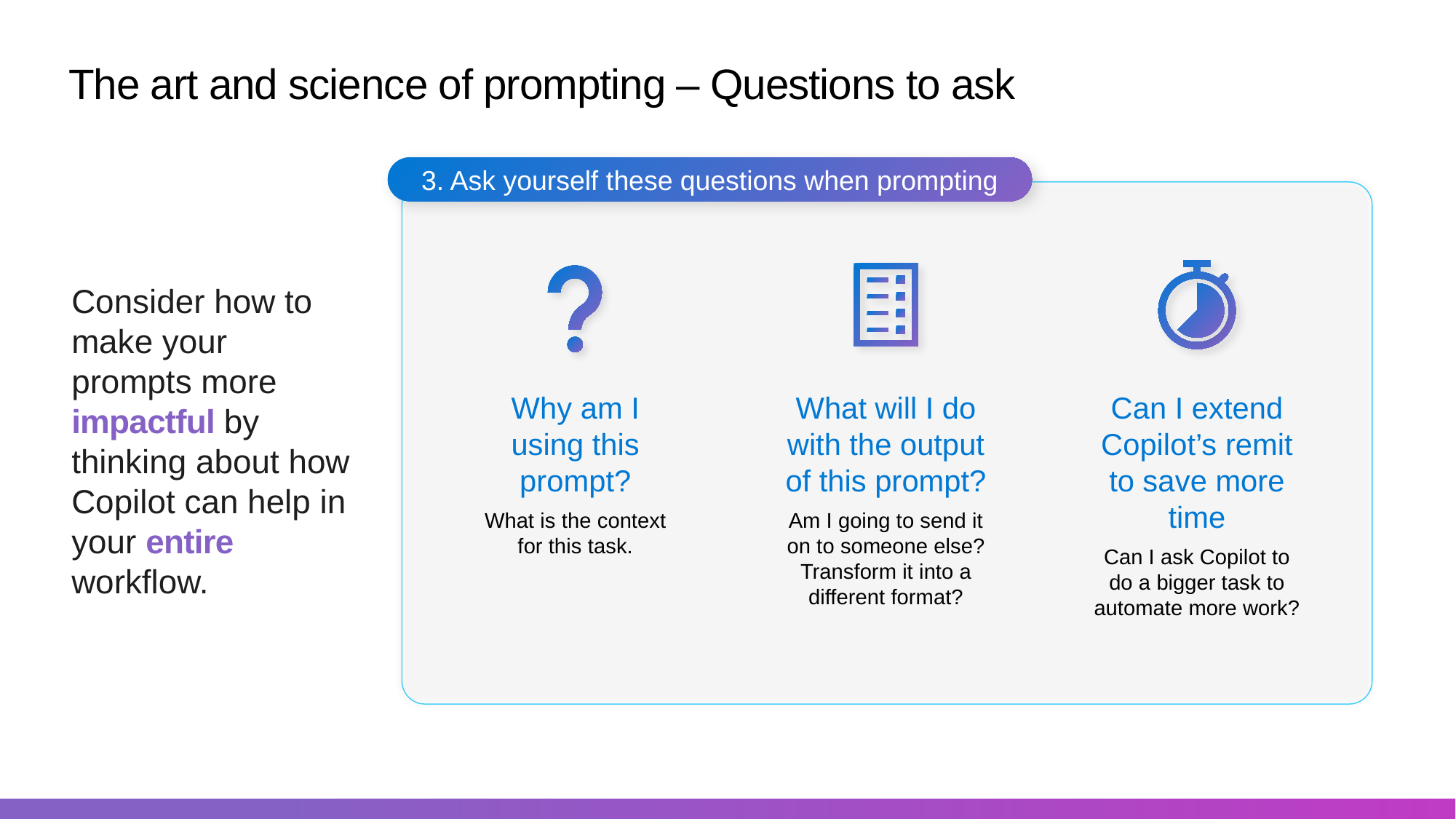

# The art and science of prompting – Questions to ask
3. Ask yourself these questions when prompting

Consider how to make your prompts more impactful by thinking about how Copilot can help in your entire workflow.
Why am I using this prompt?
What is the context for this task.
What will I do with the output of this prompt?
Am I going to send it on to someone else? Transform it into a different format?
Can I extend Copilot’s remit to save more time
Can I ask Copilot to do a bigger task to automate more work?